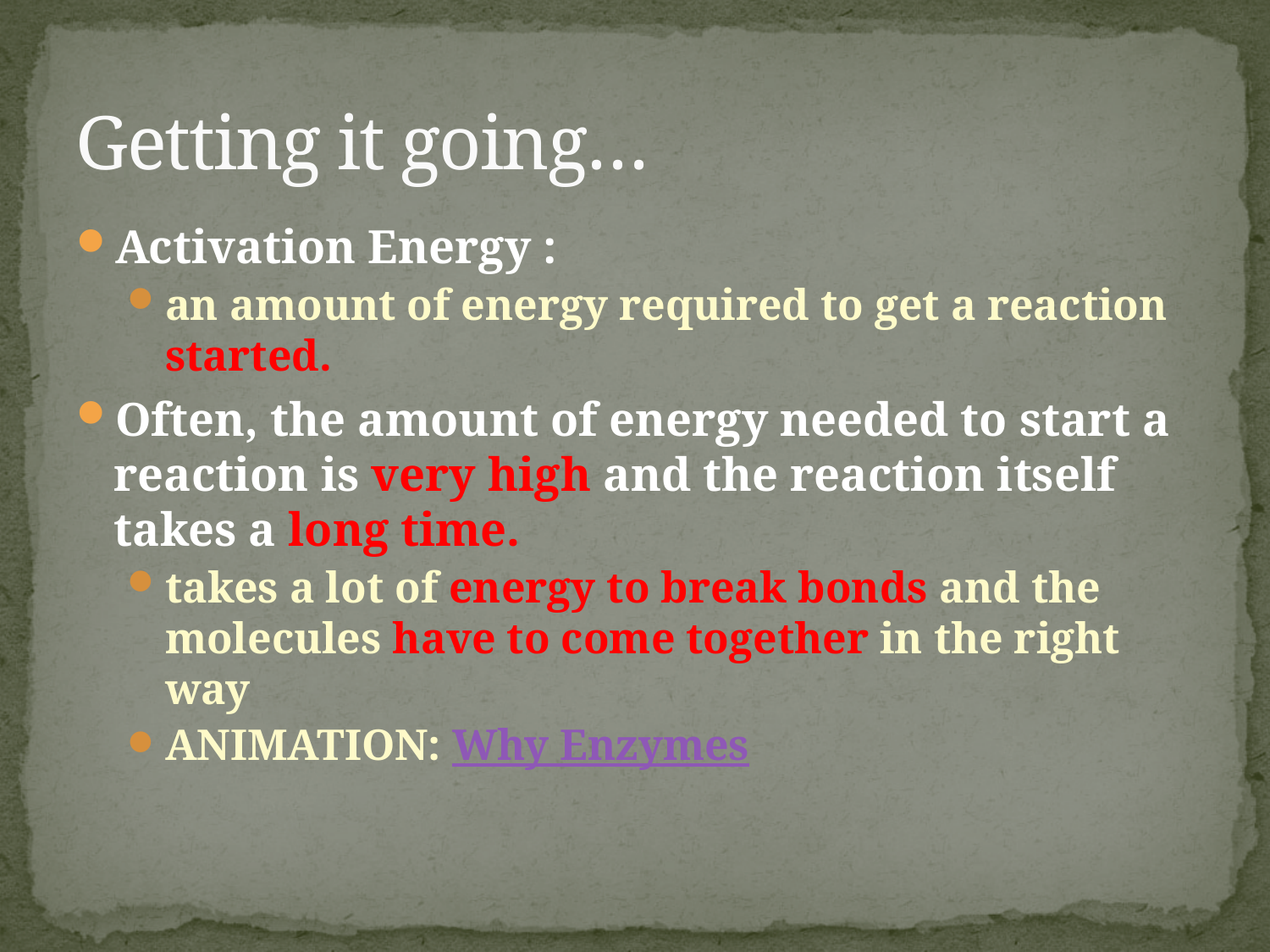

# Getting it going…
Activation Energy :
an amount of energy required to get a reaction started.
Often, the amount of energy needed to start a reaction is very high and the reaction itself takes a long time.
takes a lot of energy to break bonds and the molecules have to come together in the right way
ANIMATION: Why Enzymes